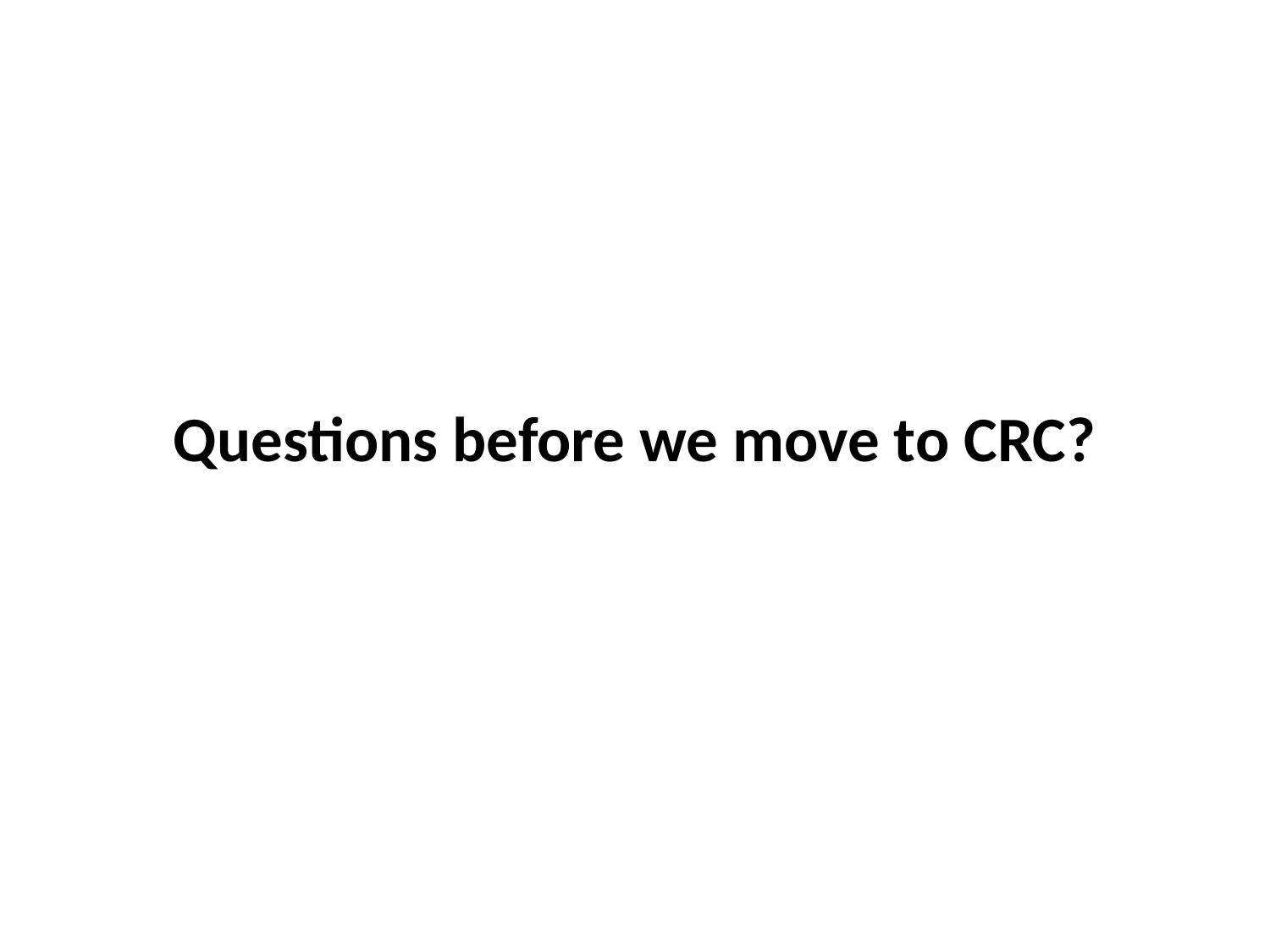

#

Questions before we move to CRC?